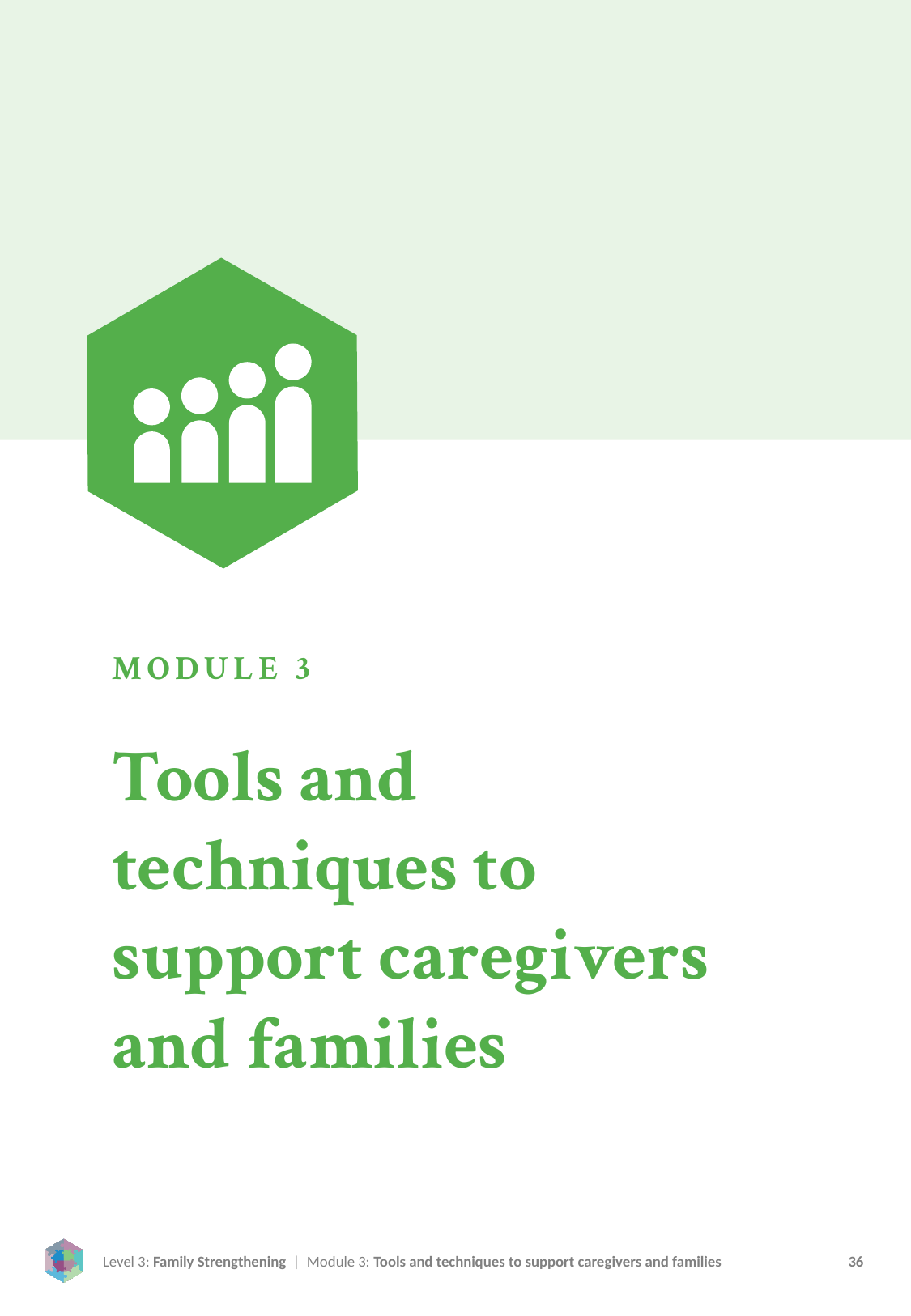

MODULE 3

Tools and techniques to support caregivers and families